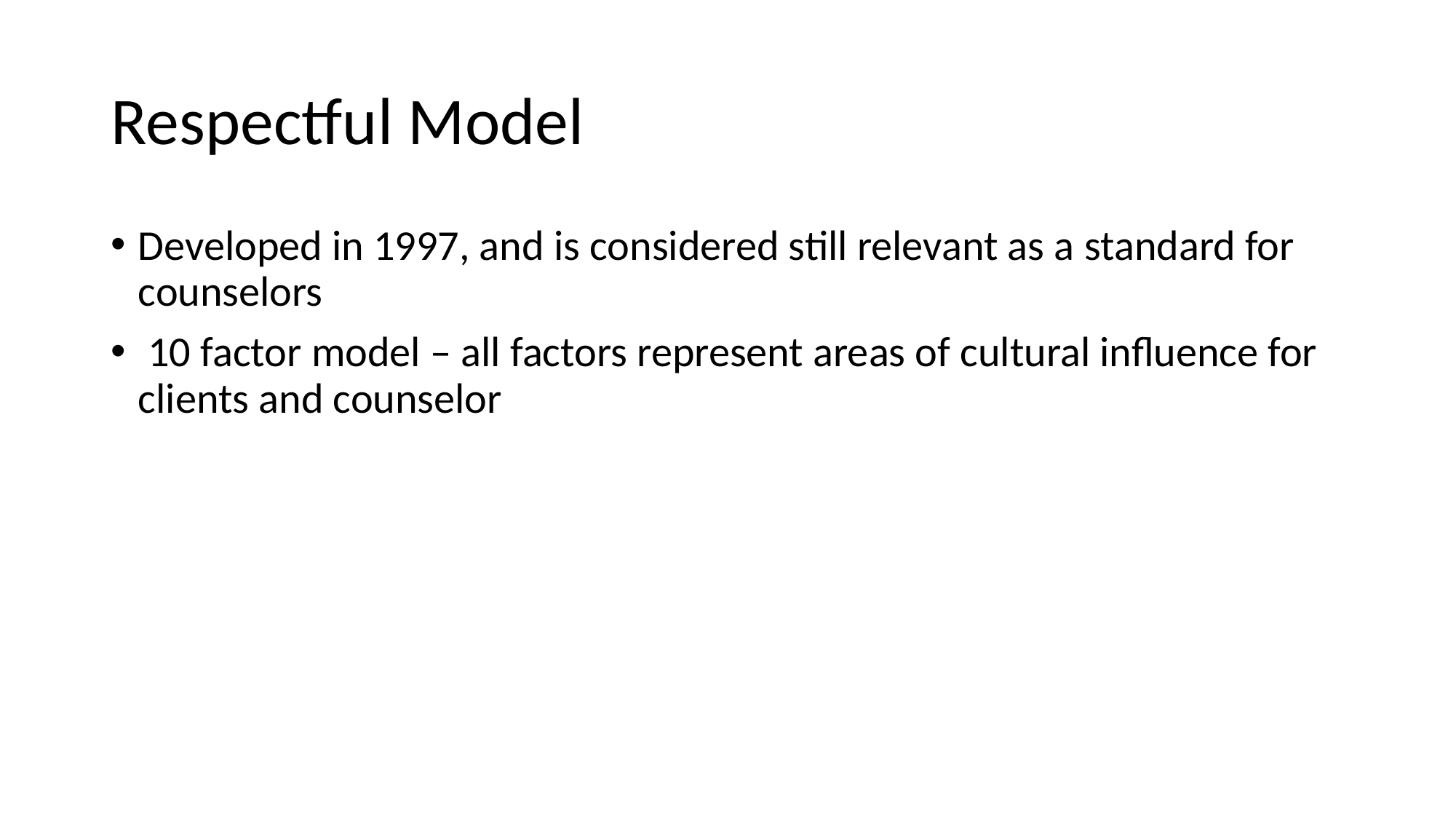

# Respectful Model
Developed in 1997, and is considered still relevant as a standard for counselors
 10 factor model – all factors represent areas of cultural influence for clients and counselor